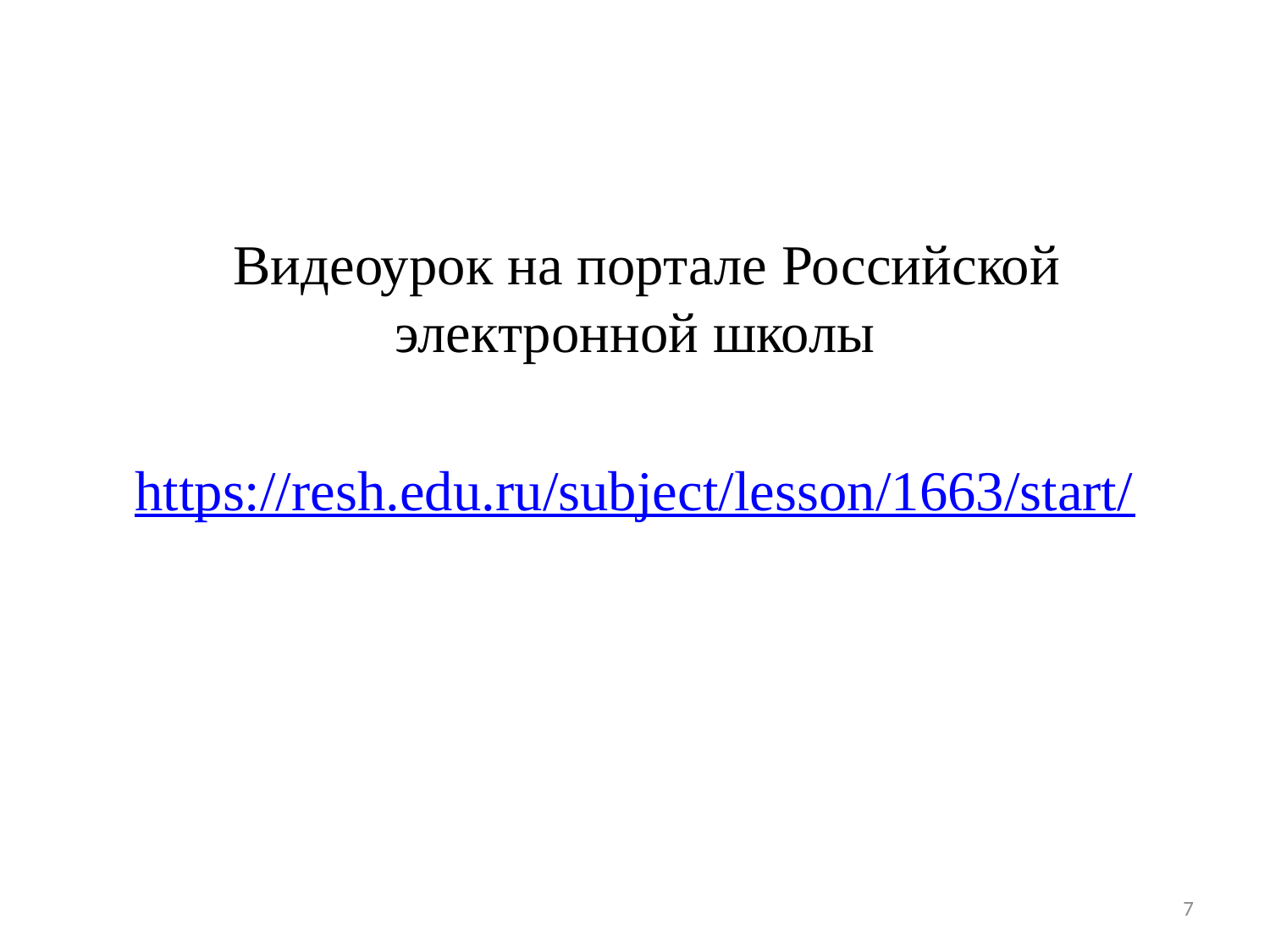

Видеоурок на портале Российской электронной школы

https://resh.edu.ru/subject/lesson/1663/start/
7